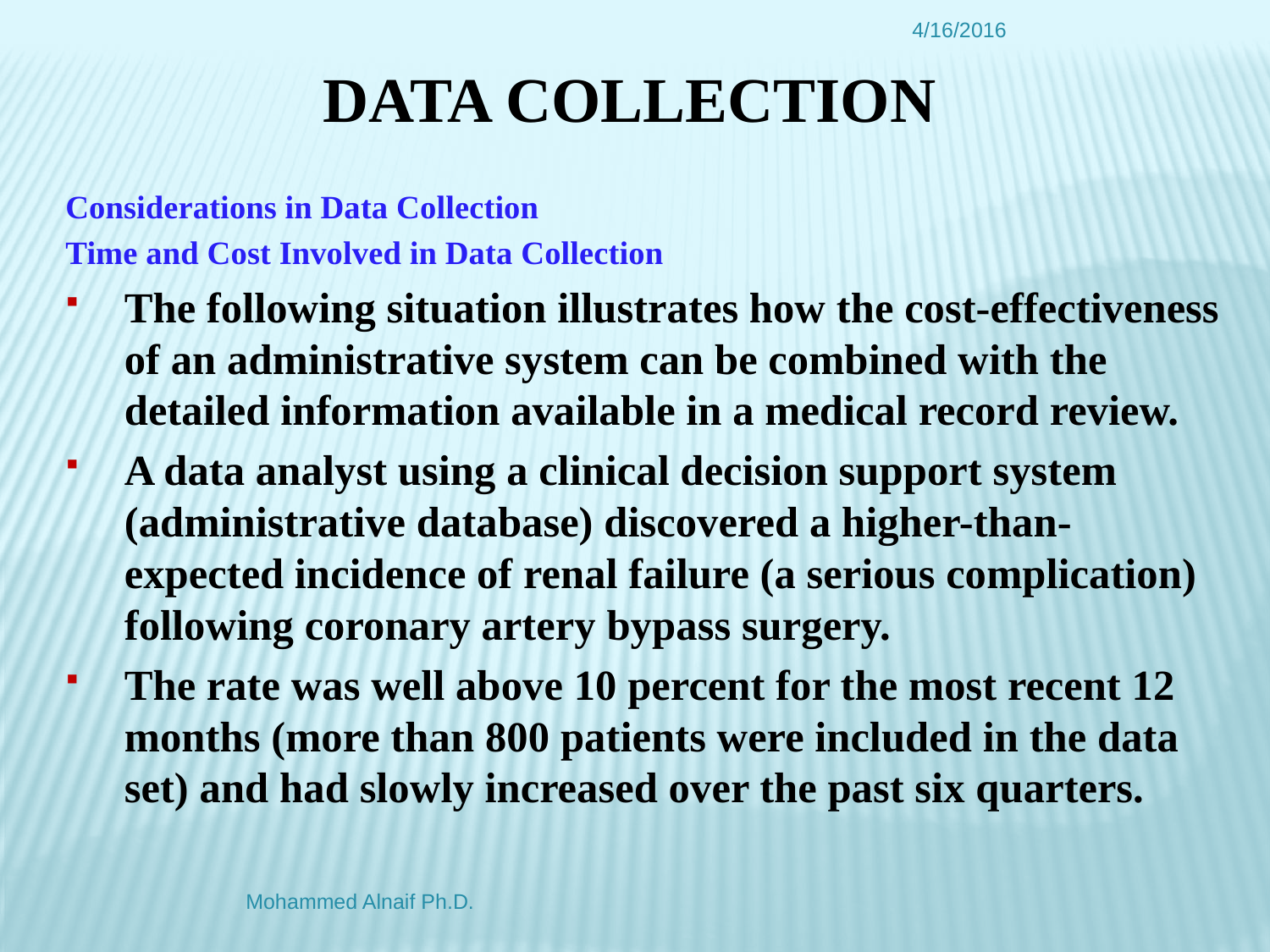

4/16/2016
# Data Collection
Considerations in Data Collection
Time and Cost Involved in Data Collection
The following situation illustrates how the cost-effectiveness of an administrative system can be combined with the detailed information available in a medical record review.
A data analyst using a clinical decision support system (administrative database) discovered a higher-than-expected incidence of renal failure (a serious complication) following coronary artery bypass surgery.
The rate was well above 10 percent for the most recent 12 months (more than 800 patients were included in the data set) and had slowly increased over the past six quarters.
Mohammed Alnaif Ph.D.
14